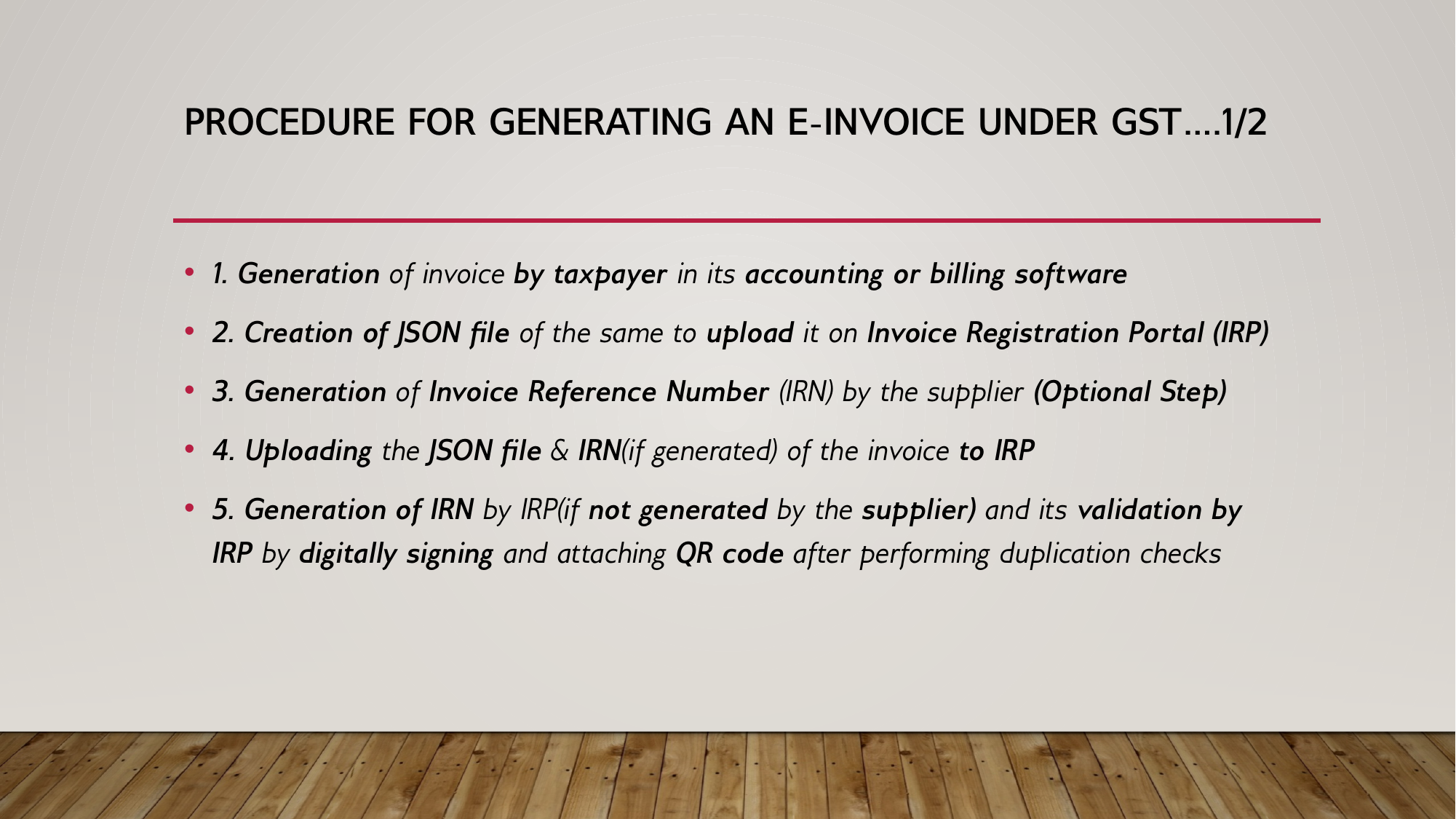

# procedure for generating an E-Invoice under GST….1/2
1. Generation of invoice by taxpayer in its accounting or billing software
2. Creation of JSON file of the same to upload it on Invoice Registration Portal (IRP)
3. Generation of Invoice Reference Number (IRN) by the supplier (Optional Step)
4. Uploading the JSON file & IRN(if generated) of the invoice to IRP
5. Generation of IRN by IRP(if not generated by the supplier) and its validation by IRP by digitally signing and attaching QR code after performing duplication checks